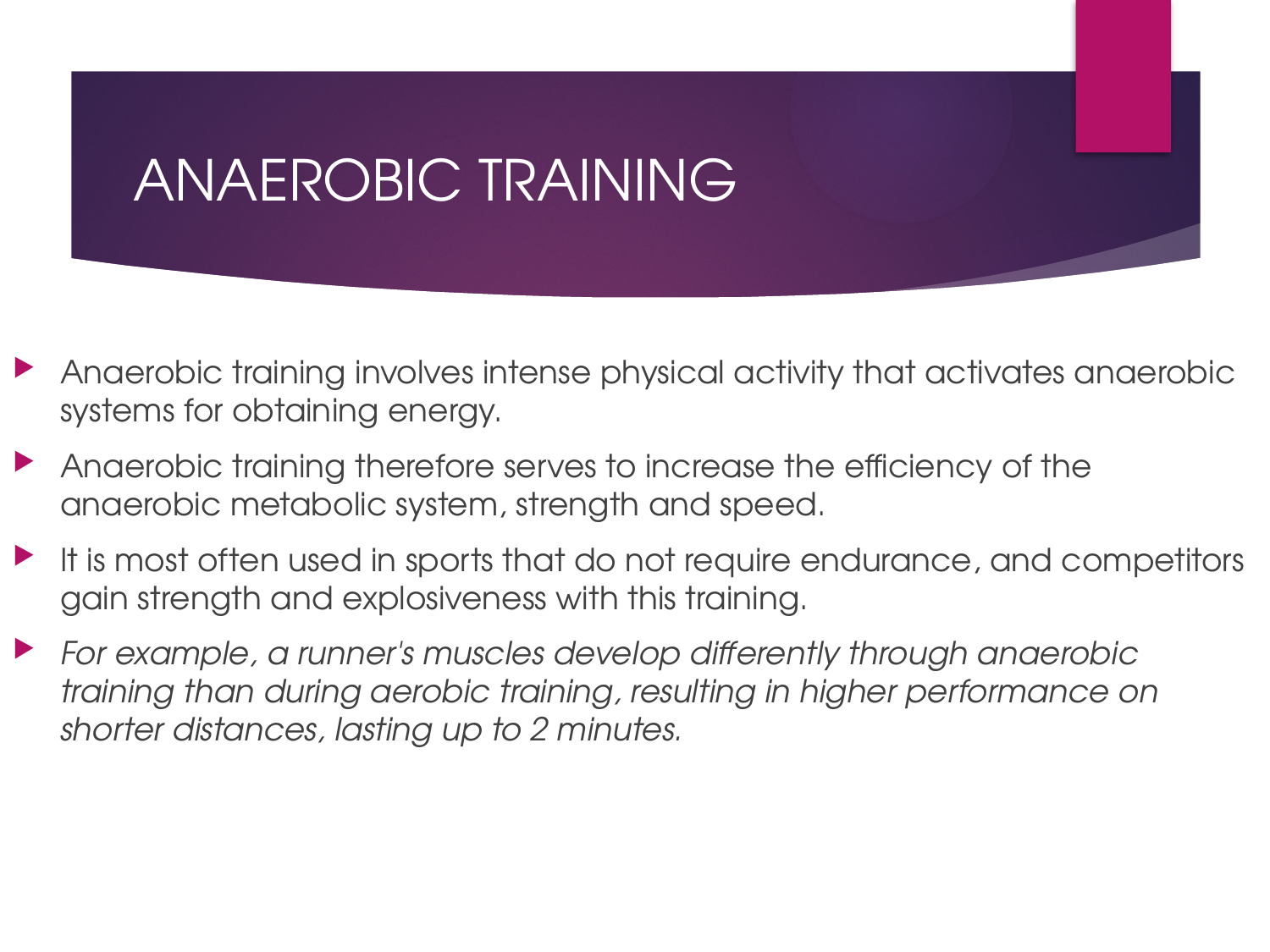

# ANAEROBIC TRAINING
Anaerobic training involves intense physical activity that activates anaerobic systems for obtaining energy.
Anaerobic training therefore serves to increase the efficiency of the anaerobic metabolic system, strength and speed.
It is most often used in sports that do not require endurance, and competitors gain strength and explosiveness with this training.
For example, a runner's muscles develop differently through anaerobic training than during aerobic training, resulting in higher performance on shorter distances, lasting up to 2 minutes.